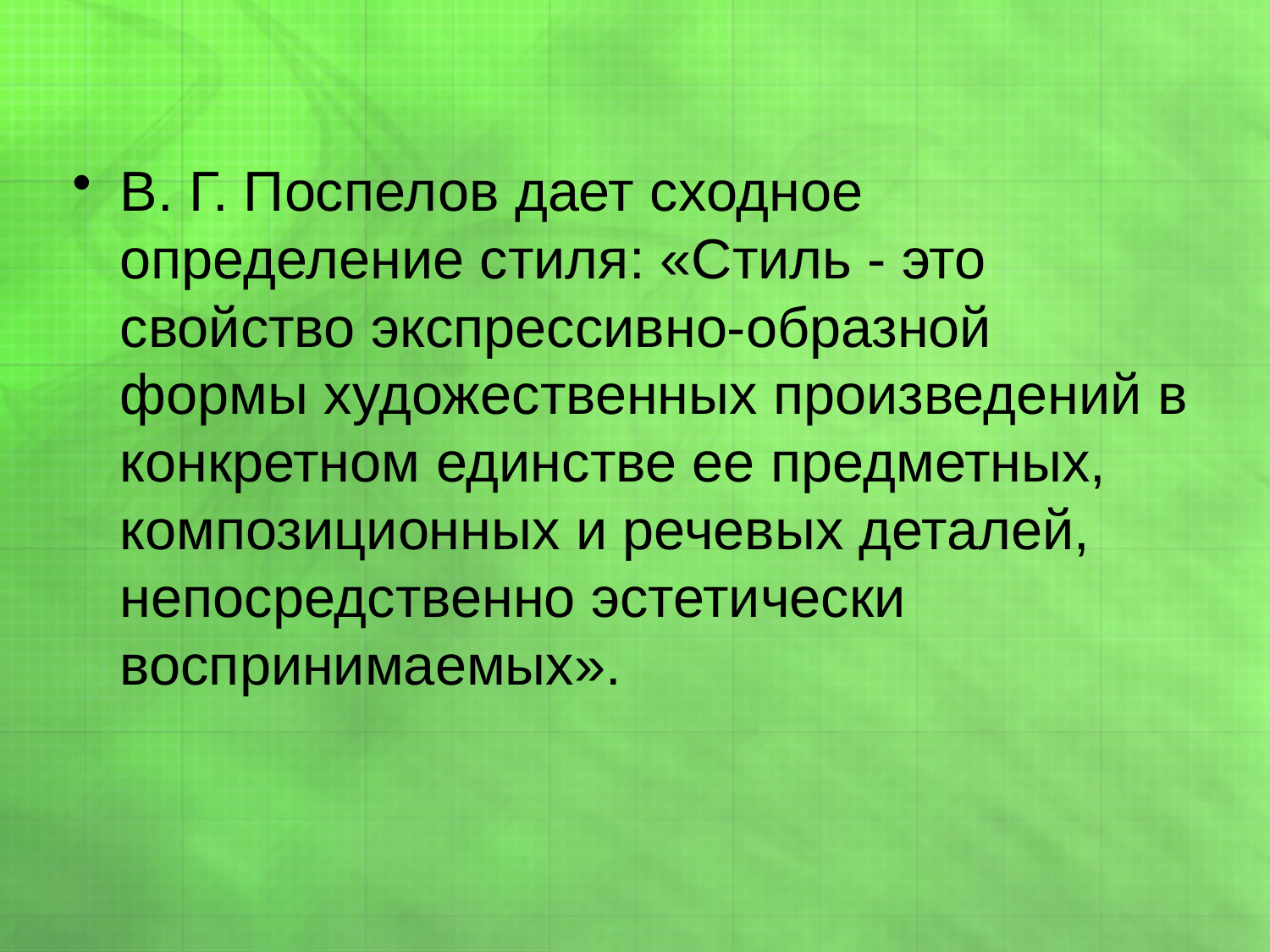

#
В. Г. Поспелов дает сходное определение стиля: «Стиль - это свойство экспрессивно-образной формы художественных произведений в конкретном единстве ее предметных, композиционных и речевых деталей, непосредственно эстетически воспринимаемых».